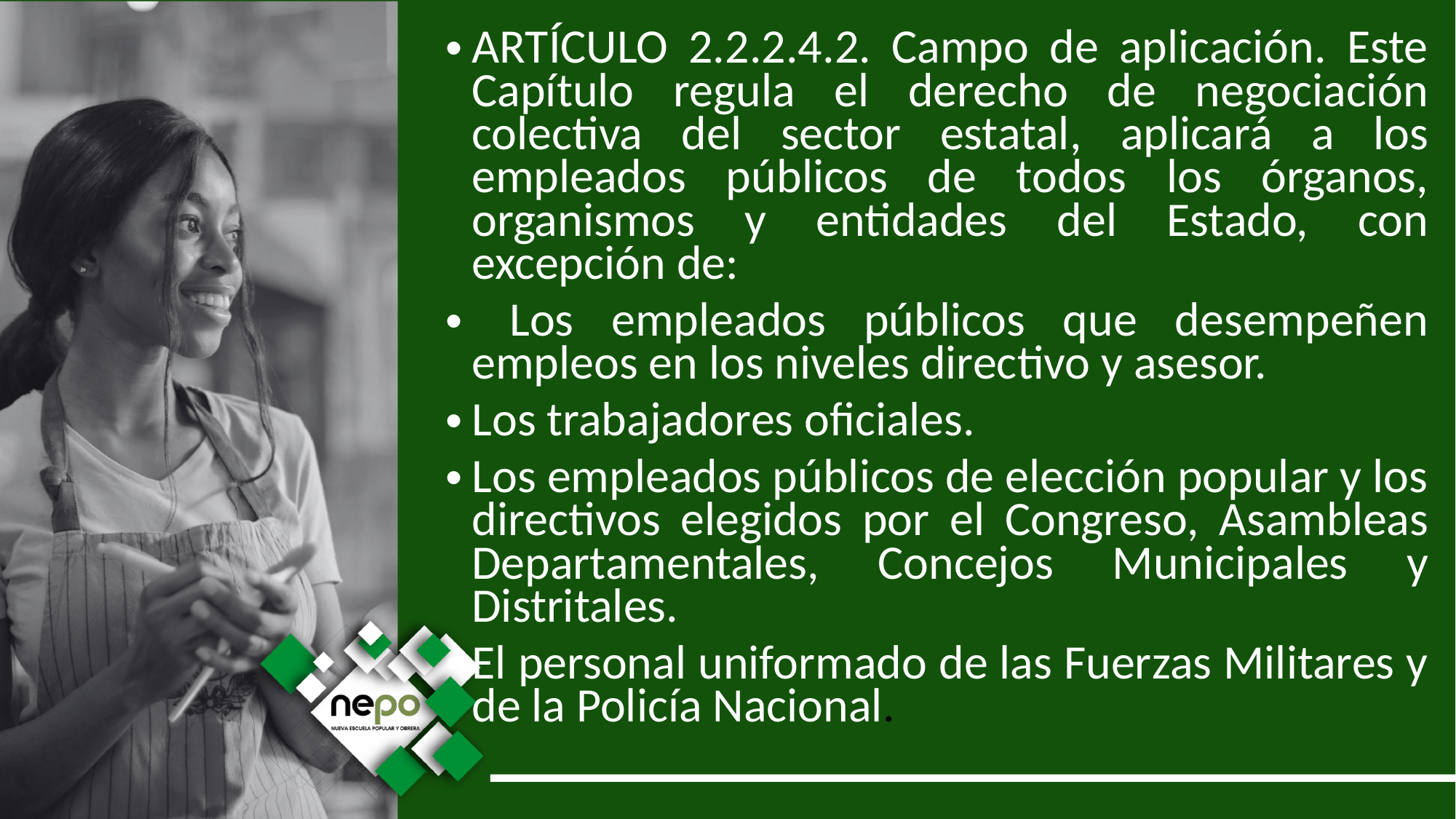

ARTÍCULO 2.2.2.4.2. Campo de aplicación. Este Capítulo regula el derecho de negociación colectiva del sector estatal, aplicará a los empleados públicos de todos los órganos, organismos y entidades del Estado, con excepción de:
 Los empleados públicos que desempeñen empleos en los niveles directivo y asesor.
Los trabajadores oficiales.
Los empleados públicos de elección popular y los directivos elegidos por el Congreso, Asambleas Departamentales, Concejos Municipales y Distritales.
El personal uniformado de las Fuerzas Militares y de la Policía Nacional.